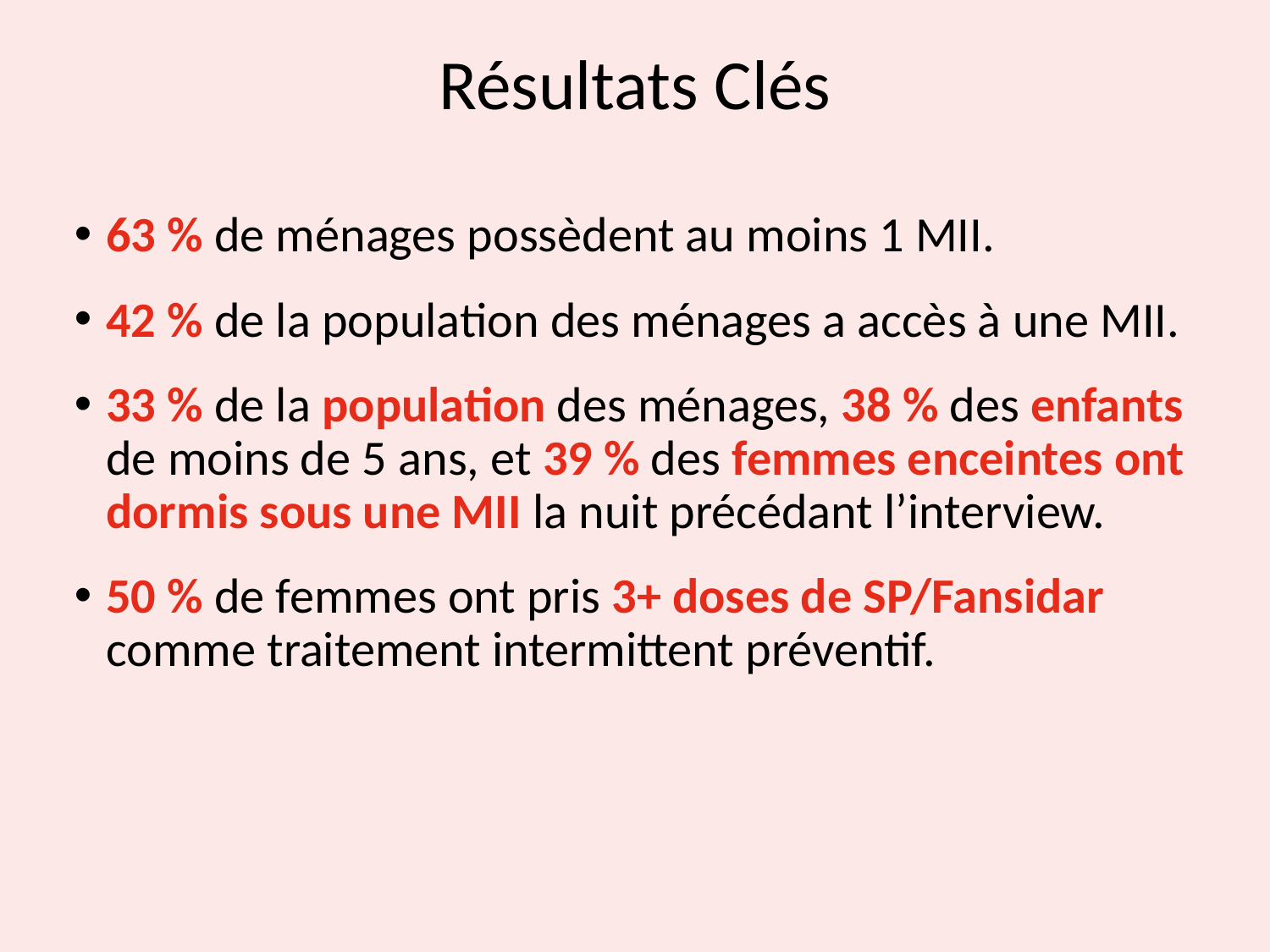

# Résultats Clés
63 % de ménages possèdent au moins 1 MII.
42 % de la population des ménages a accès à une MII.
33 % de la population des ménages, 38 % des enfants de moins de 5 ans, et 39 % des femmes enceintes ont dormis sous une MII la nuit précédant l’interview.
50 % de femmes ont pris 3+ doses de SP/Fansidar comme traitement intermittent préventif.